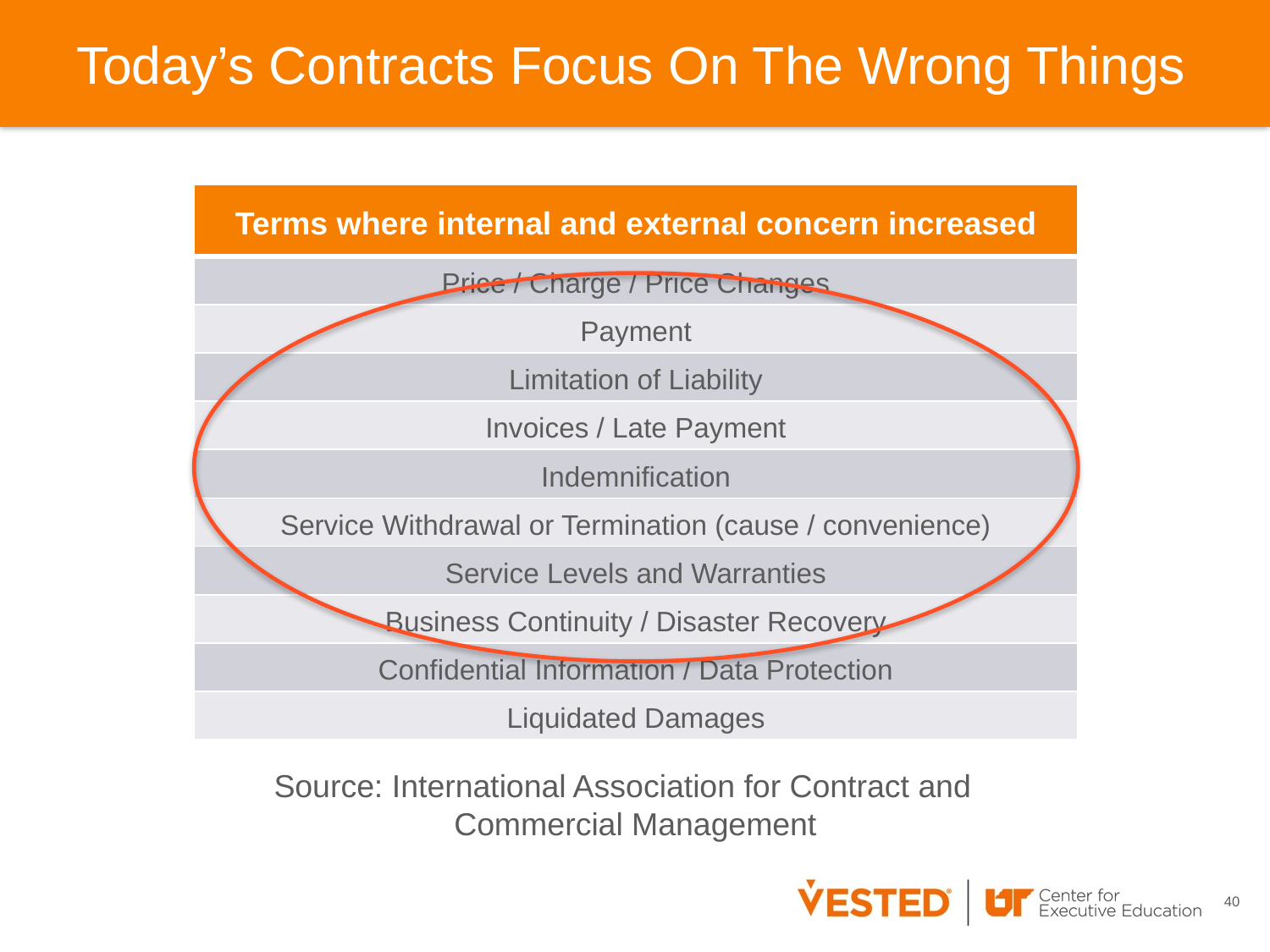

# Today’s Contracts Focus On The Wrong Things
| Terms where internal and external concern increased |
| --- |
| Price / Charge / Price Changes |
| Payment |
| Limitation of Liability |
| Invoices / Late Payment |
| Indemnification |
| Service Withdrawal or Termination (cause / convenience) |
| Service Levels and Warranties |
| Business Continuity / Disaster Recovery |
| Confidential Information / Data Protection |
| Liquidated Damages |

Source: International Association for Contract and 		      Commercial Management
40